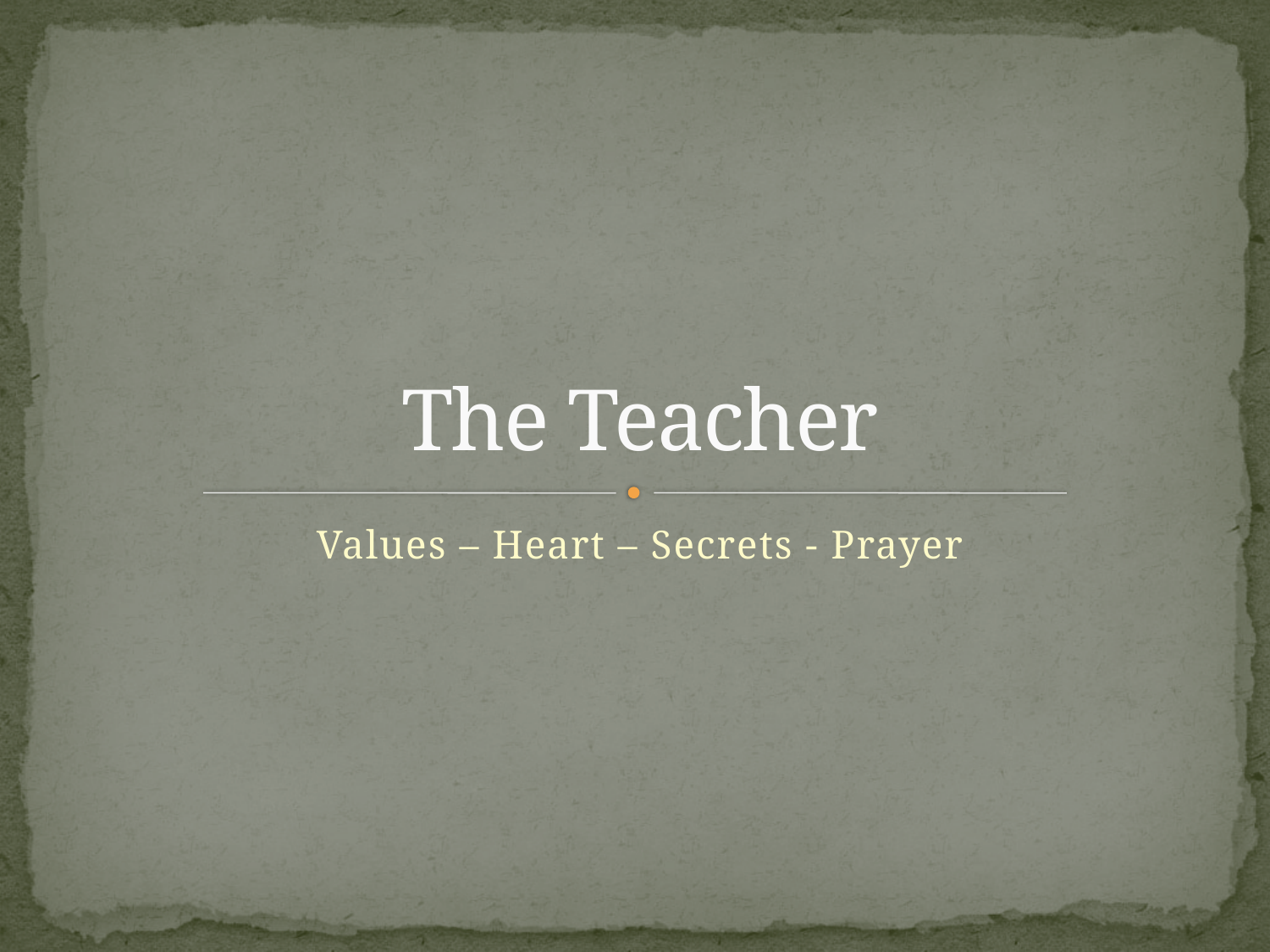

# The Teacher
Values – Heart – Secrets - Prayer